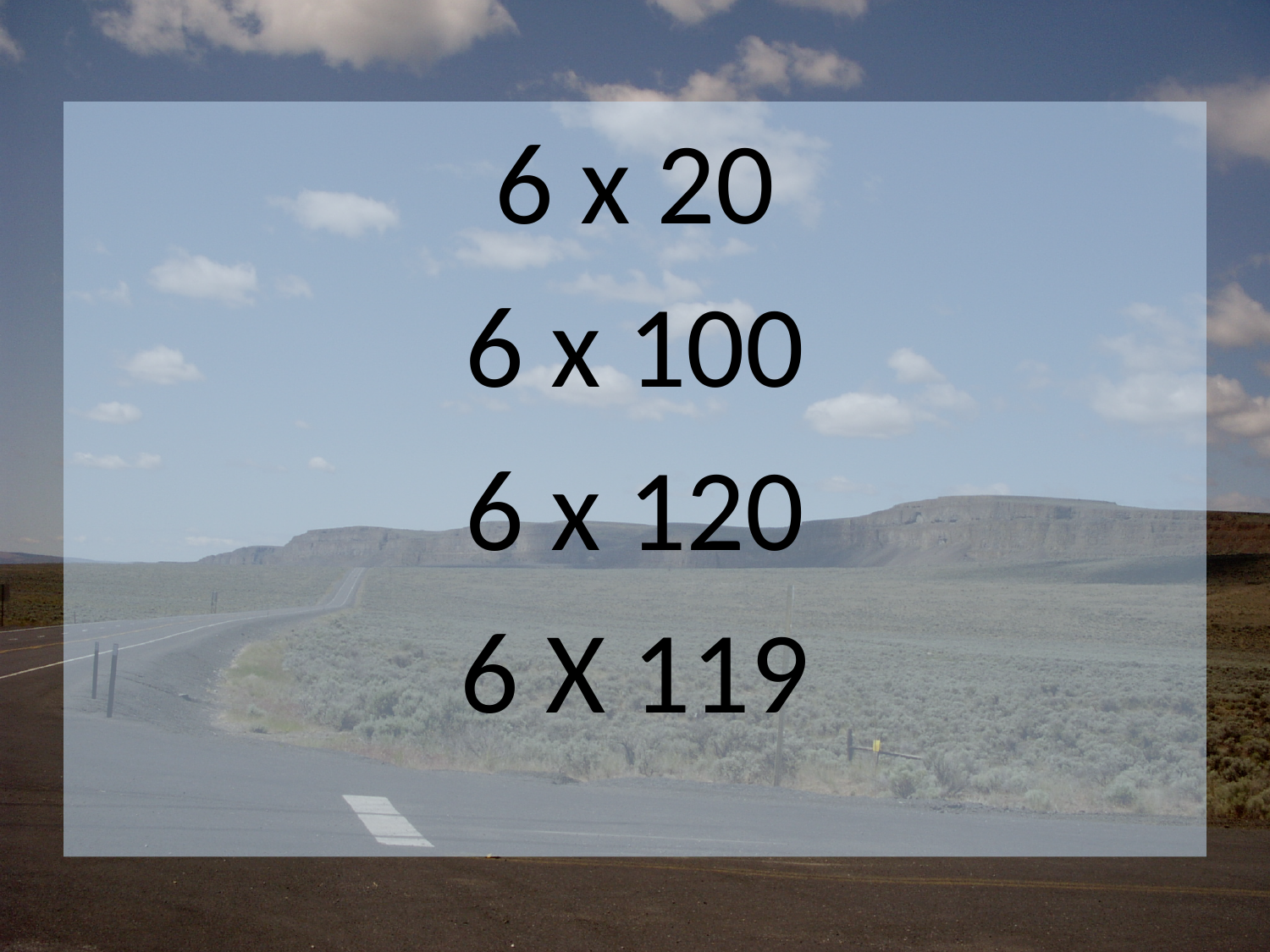

6 x 20
6 x 100
6 x 120
6 X 119